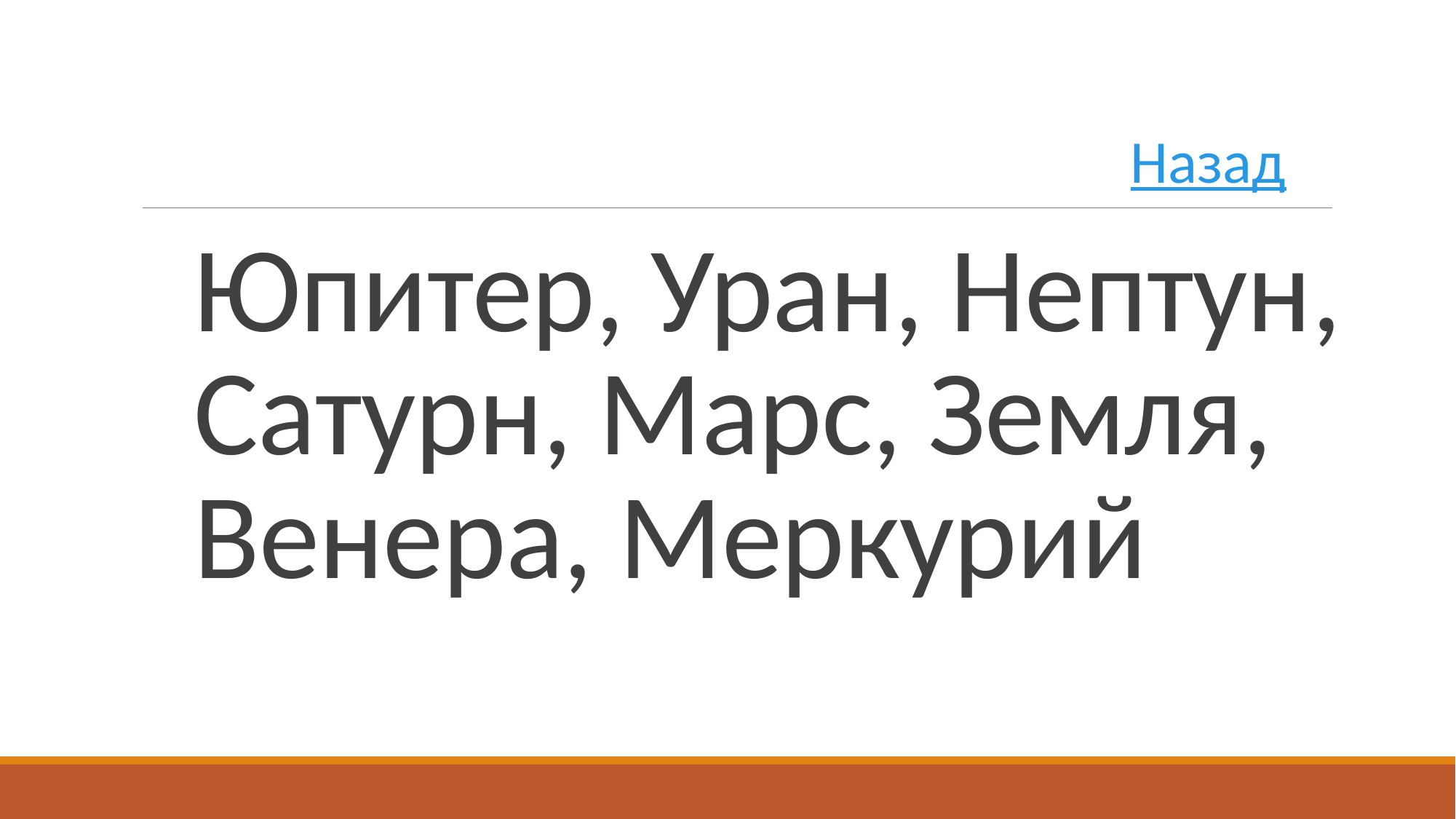

Назад

# Юпитер, Уран, Нептун, Сатурн, Марс, Земля, Венера, Меркурий